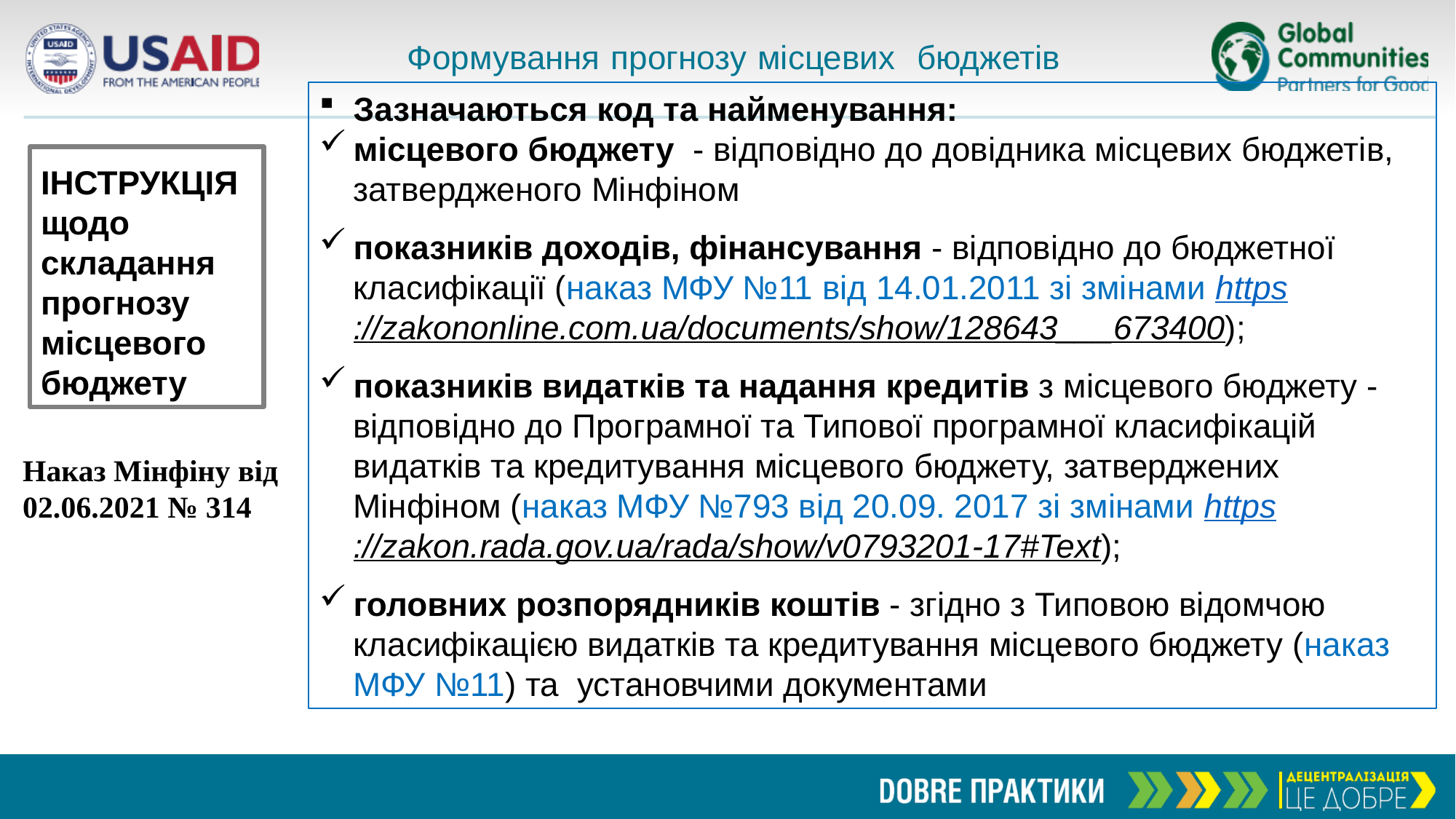

Формування прогнозу місцевих  бюджетів
Зазначаються код та найменування:
місцевого бюджету  - відповідно до довідника місцевих бюджетів, затвердженого Мінфіном

показників доходів, фінансування - відповідно до бюджетної класифікації (наказ МФУ №11 від 14.01.2011 зі змінами https://zakononline.com.ua/documents/show/128643___673400);

показників видатків та надання кредитів з місцевого бюджету - відповідно до Програмної та Типової програмної класифікацій видатків та кредитування місцевого бюджету, затверджених Мінфіном (наказ МФУ №793 від 20.09. 2017 зі змінами https://zakon.rada.gov.ua/rada/show/v0793201-17#Text);

головних розпорядників коштів - згідно з Типовою відомчою класифікацією видатків та кредитування місцевого бюджету (наказ МФУ №11) та  установчими документами

ІНСТРУКЦІЯ
щодо складання прогнозу місцевого бюджету
Наказ Мінфіну від 02.06.2021 № 314